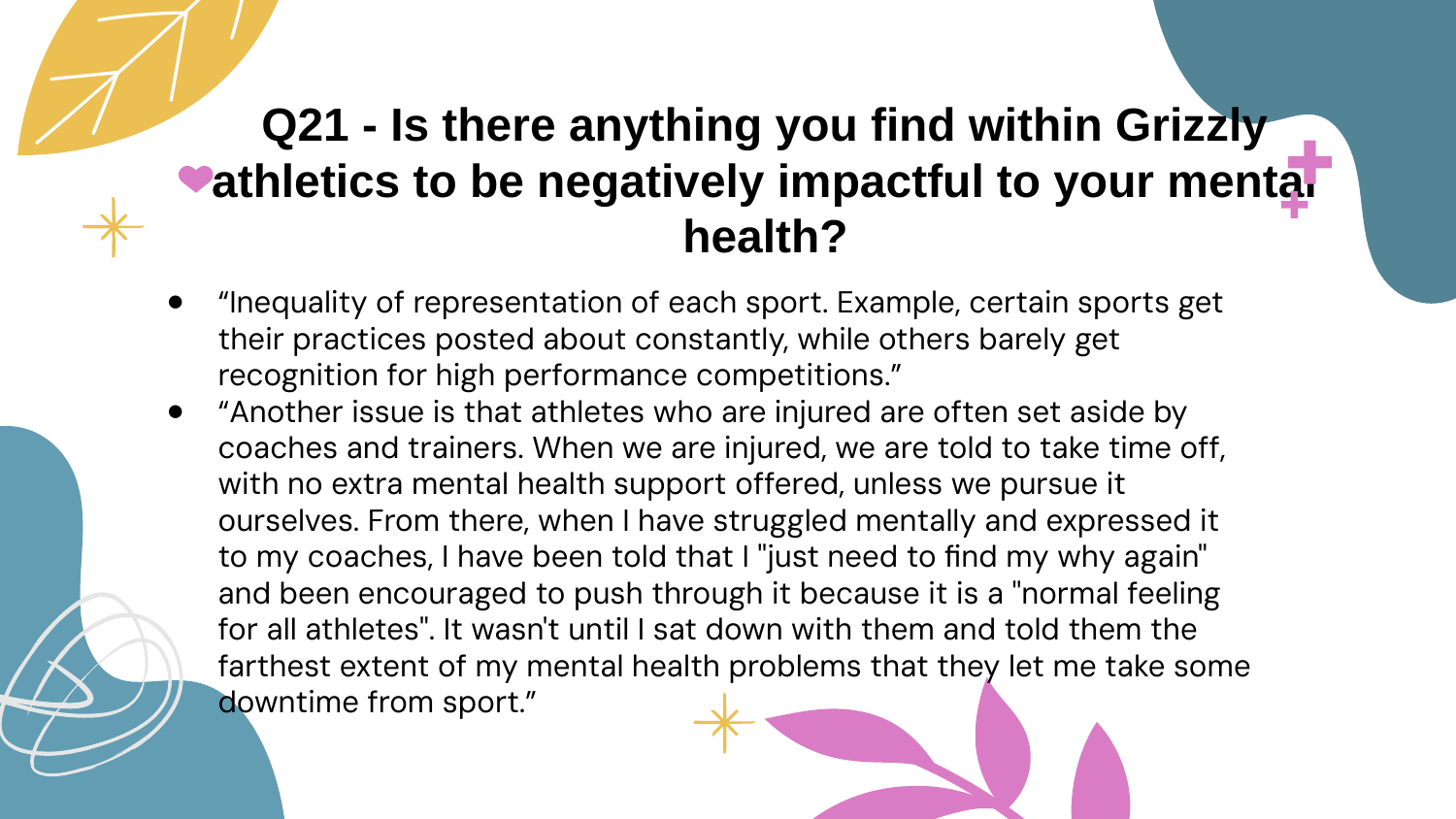

# Q21 - Is there anything you find within Grizzly athletics to be negatively impactful to your mental health?

“Inequality of representation of each sport. Example, certain sports get their practices posted about constantly, while others barely get recognition for high performance competitions.”
“Another issue is that athletes who are injured are often set aside by coaches and trainers. When we are injured, we are told to take time off, with no extra mental health support offered, unless we pursue it ourselves. From there, when I have struggled mentally and expressed it to my coaches, I have been told that I "just need to find my why again" and been encouraged to push through it because it is a "normal feeling for all athletes". It wasn't until I sat down with them and told them the farthest extent of my mental health problems that they let me take some downtime from sport.”